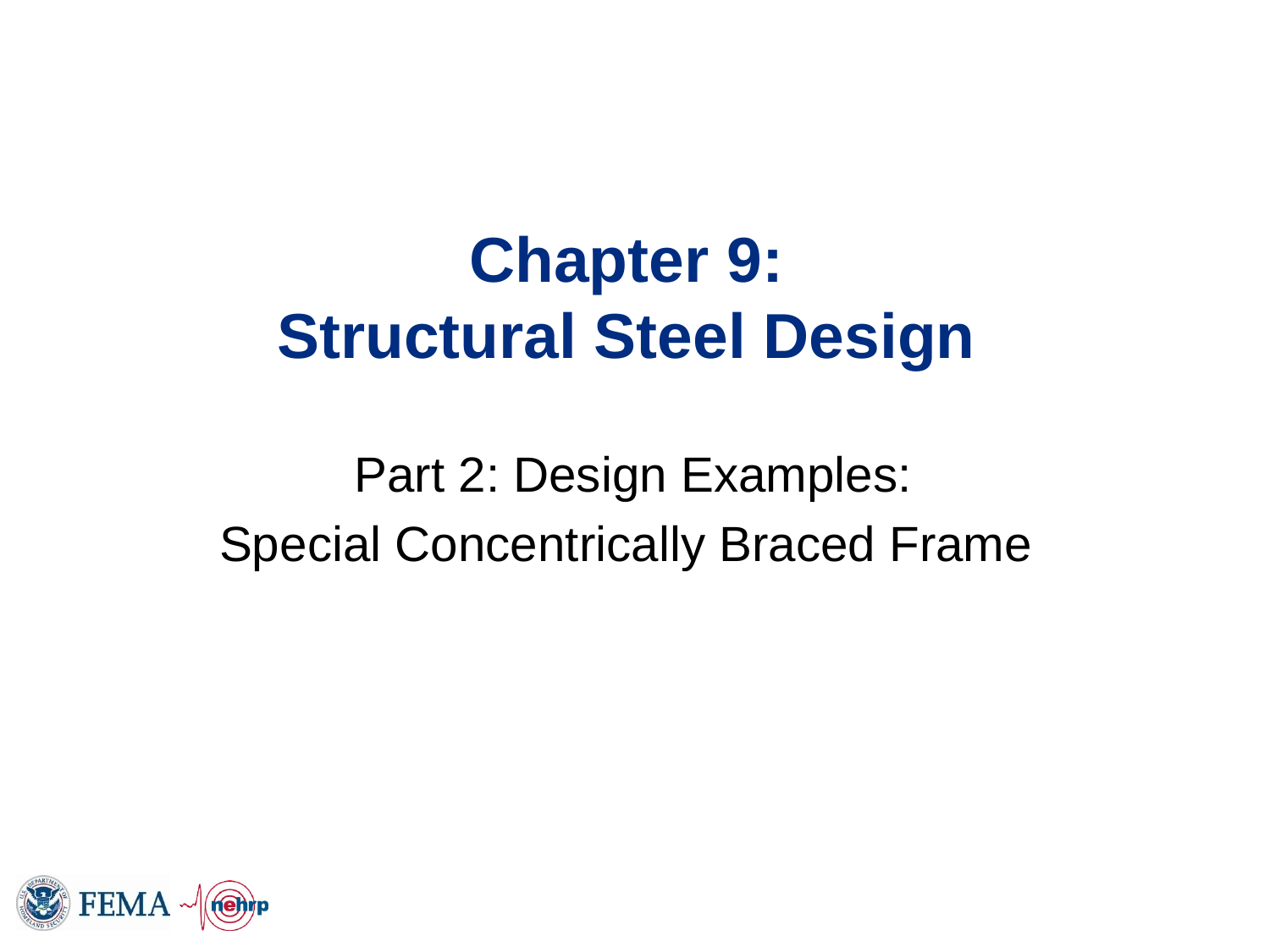

# Chapter 9: Structural Steel Design
 Part 2: Design Examples:
Special Concentrically Braced Frame